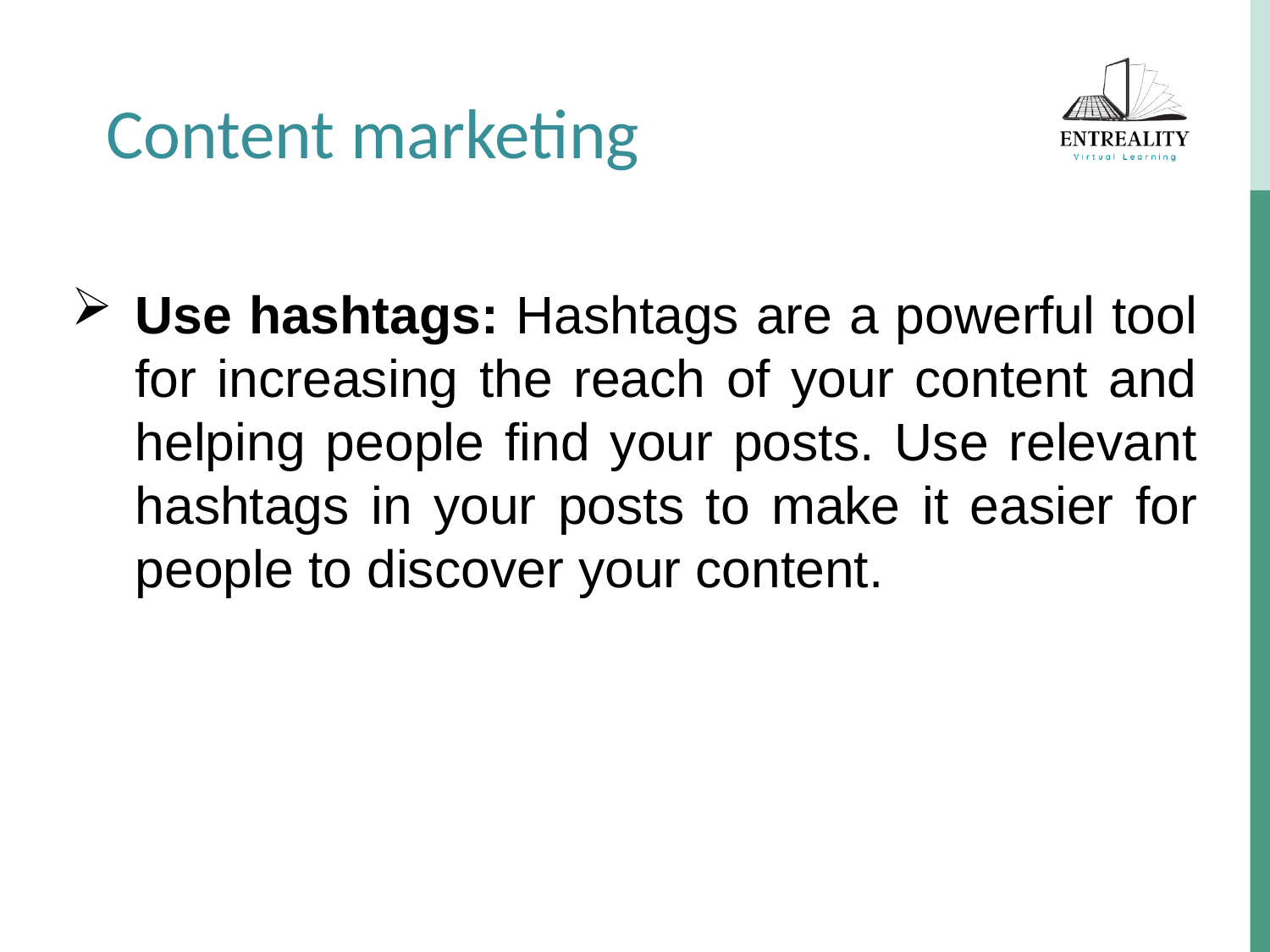

Content marketing

Use hashtags: Hashtags are a powerful tool for increasing the reach of your content and helping people find your posts. Use relevant hashtags in your posts to make it easier for people to discover your content.